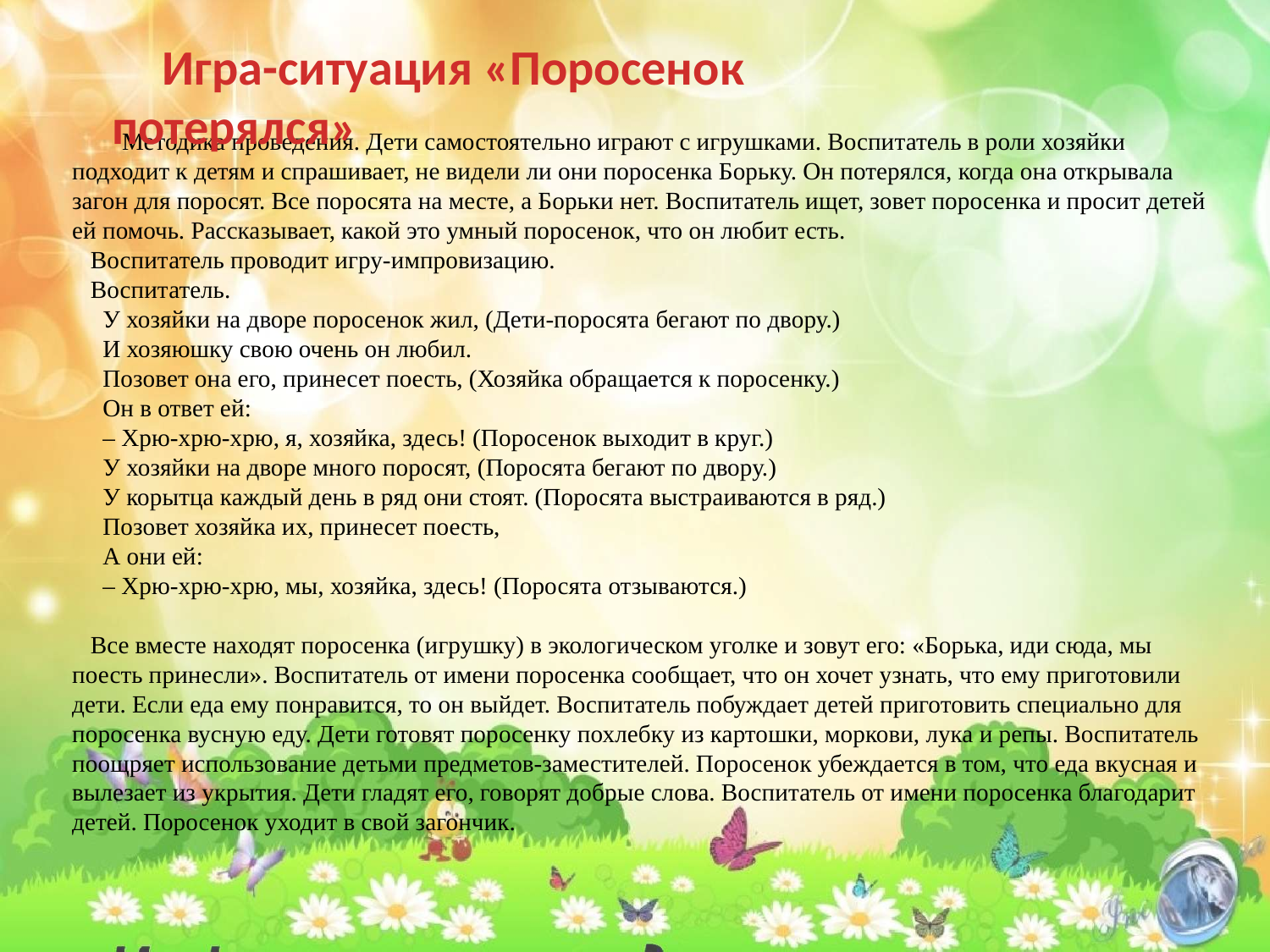

Игра-ситуация «Поросенок потерялся»
Методика проведения. Дети самостоятельно играют с игрушками. Воспитатель в роли хозяйки подходит к детям и спрашивает, не видели ли они поросенка Борьку. Он потерялся, когда она открывала загон для поросят. Все поросята на месте, а Борьки нет. Воспитатель ищет, зовет поросенка и просит детей ей помочь. Рассказывает, какой это умный поросенок, что он любит есть.
   Воспитатель проводит игру-импровизацию.
   Воспитатель.
     У хозяйки на дворе поросенок жил, (Дети-поросята бегают по двору.)
     И хозяюшку свою очень он любил.
     Позовет она его, принесет поесть, (Хозяйка обращается к поросенку.)
     Он в ответ ей:
     – Хрю-хрю-хрю, я, хозяйка, здесь! (Поросенок выходит в круг.)
     У хозяйки на дворе много поросят, (Поросята бегают по двору.)
     У корытца каждый день в ряд они стоят. (Поросята выстраиваются в ряд.)
     Позовет хозяйка их, принесет поесть,
     А они ей:
     – Хрю-хрю-хрю, мы, хозяйка, здесь! (Поросята отзываются.)
   Все вместе находят поросенка (игрушку) в экологическом уголке и зовут его: «Борька, иди сюда, мы поесть принесли». Воспитатель от имени поросенка сообщает, что он хочет узнать, что ему приготовили дети. Если еда ему понравится, то он выйдет. Воспитатель побуждает детей приготовить специально для поросенка вусную еду. Дети готовят поросенку похлебку из картошки, моркови, лука и репы. Воспитатель поощряет использование детьми предметов-заместителей. Поросенок убеждается в том, что еда вкусная и вылезает из укрытия. Дети гладят его, говорят добрые слова. Воспитатель от имени поросенка благодарит детей. Поросенок уходит в свой загончик.